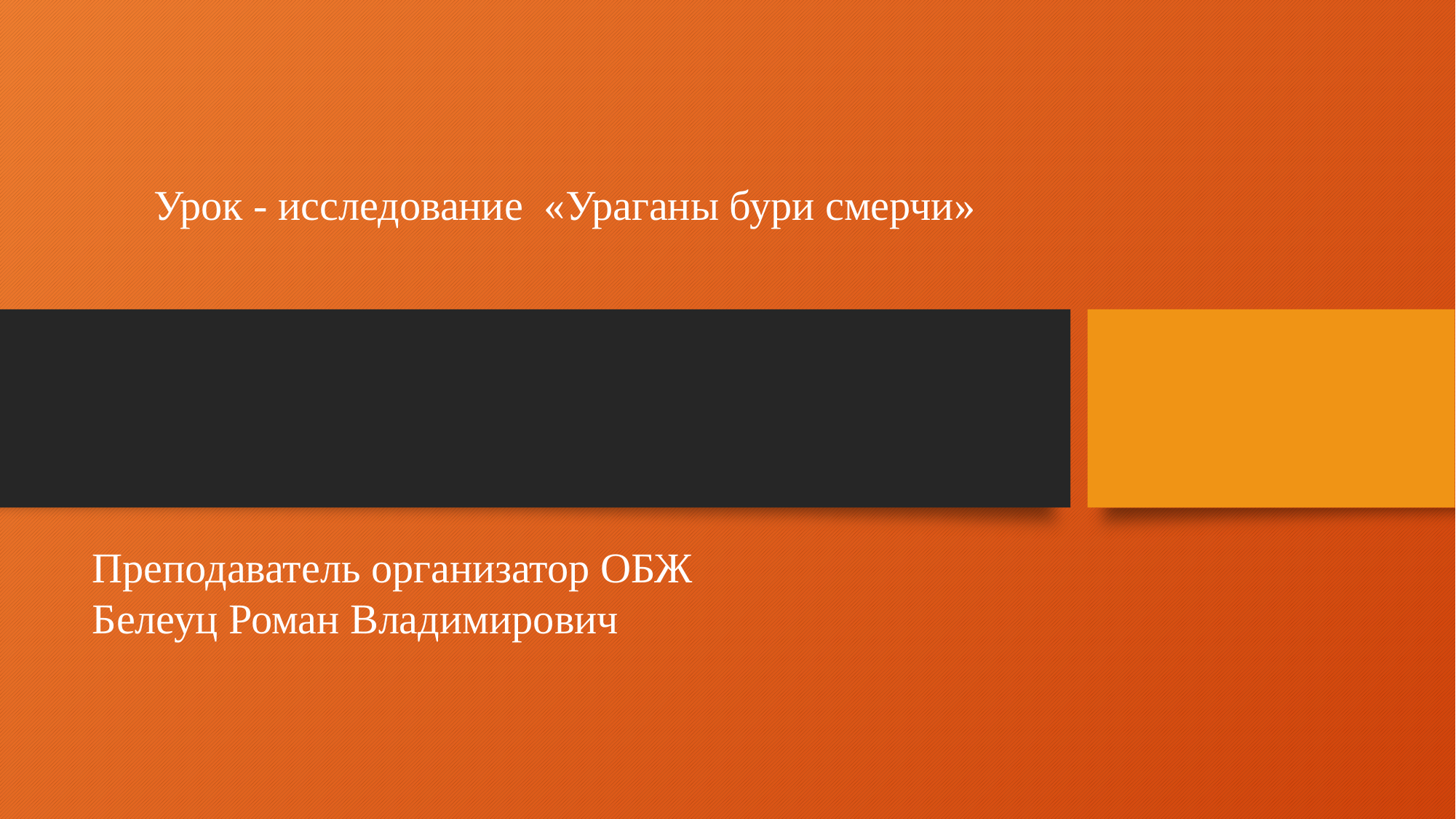

# Урок - исследование  «Ураганы бури смерчи»
Преподаватель организатор ОБЖ
Белеуц Роман Владимирович